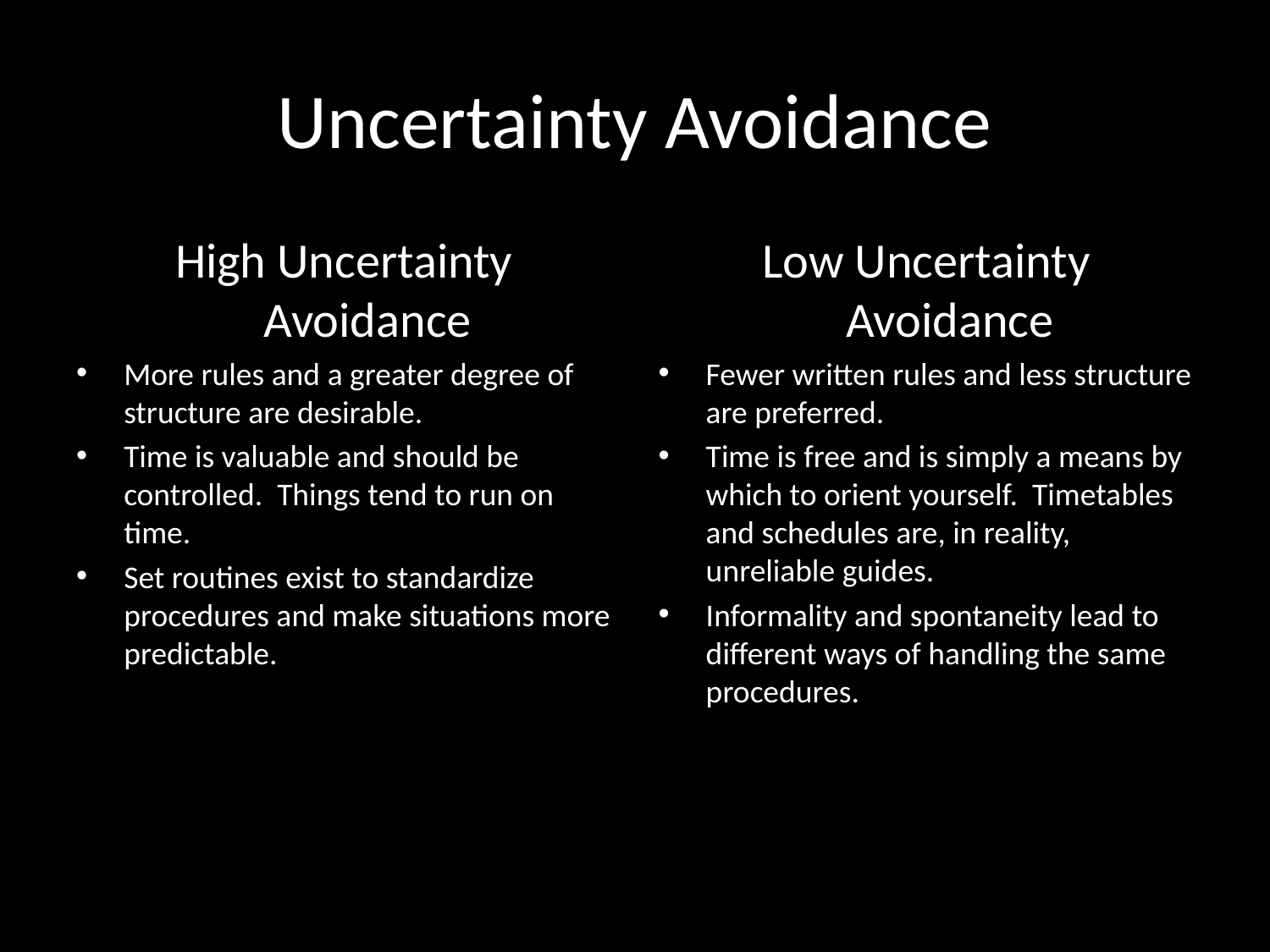

# Uncertainty Avoidance
High Uncertainty Avoidance
More rules and a greater degree of structure are desirable.
Time is valuable and should be controlled.  Things tend to run on time.
Set routines exist to standardize procedures and make situations more predictable.
Low Uncertainty Avoidance
Fewer written rules and less structure are preferred.
Time is free and is simply a means by which to orient yourself.  Timetables and schedules are, in reality, unreliable guides.
Informality and spontaneity lead to different ways of handling the same procedures.